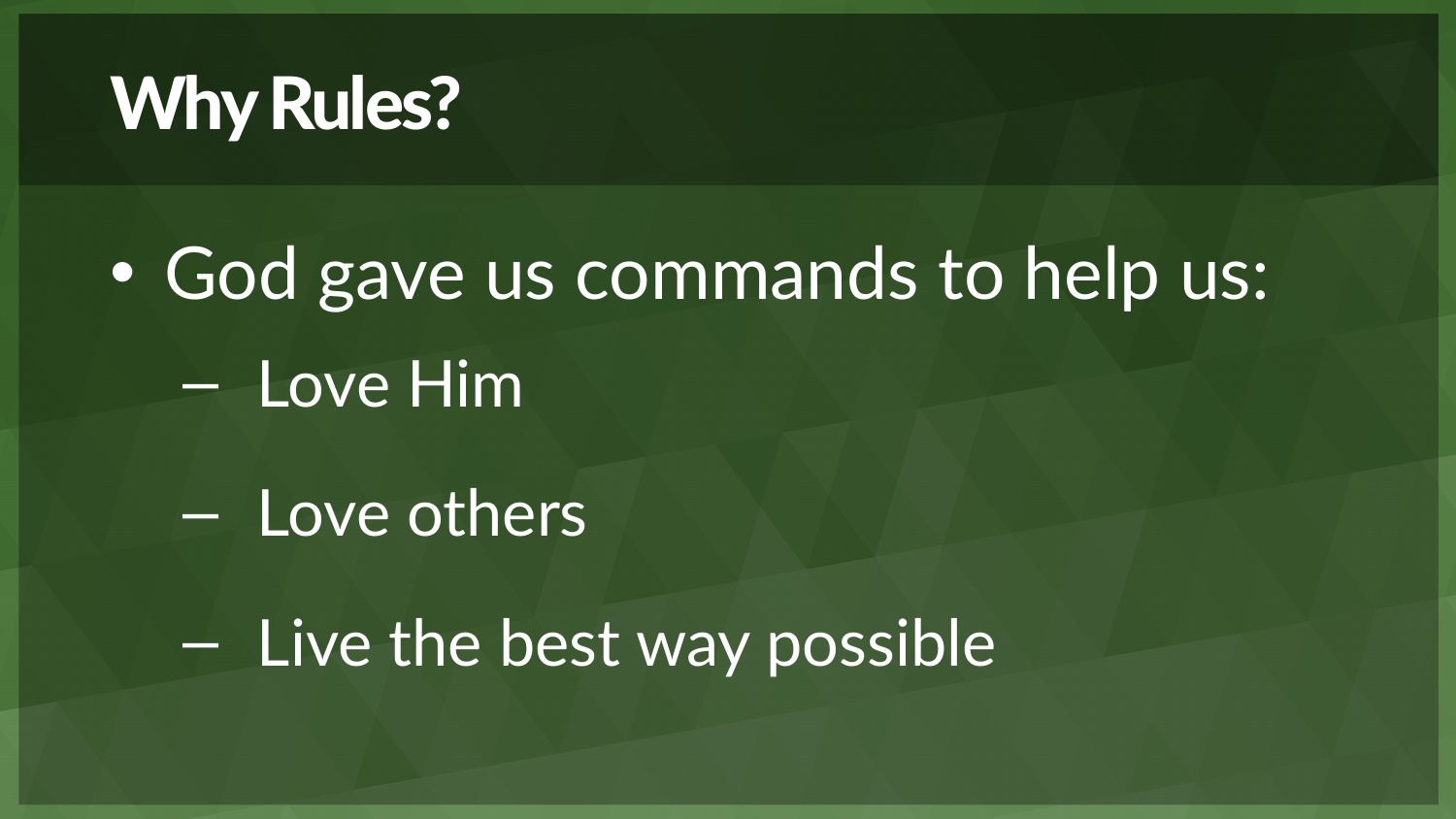

# Why Rules?
God gave us commands to help us:
Love Him
Love others
Live the best way possible